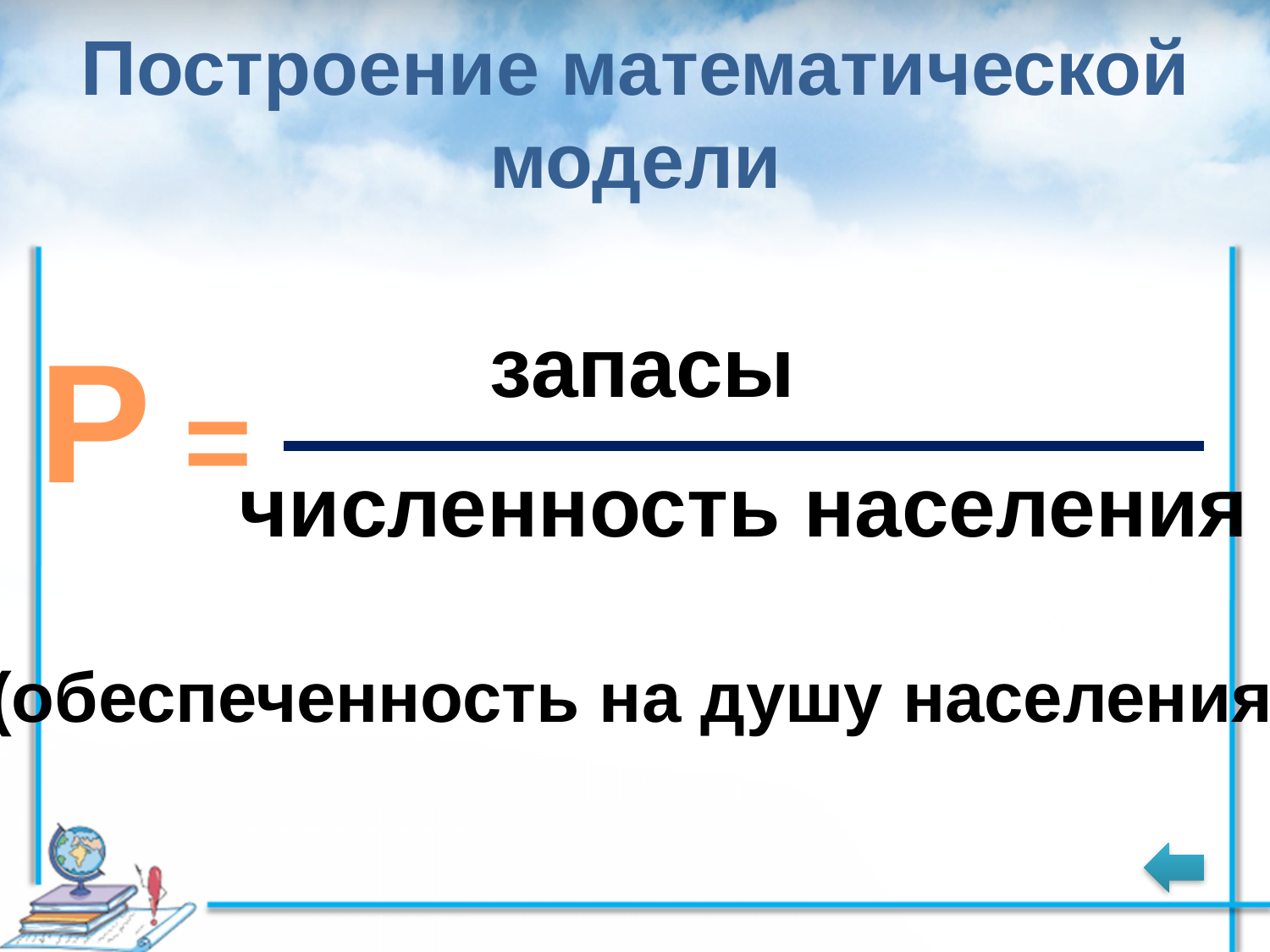

Построение математической модели
запасы
Р =
численность населения
(обеспеченность на душу населения)